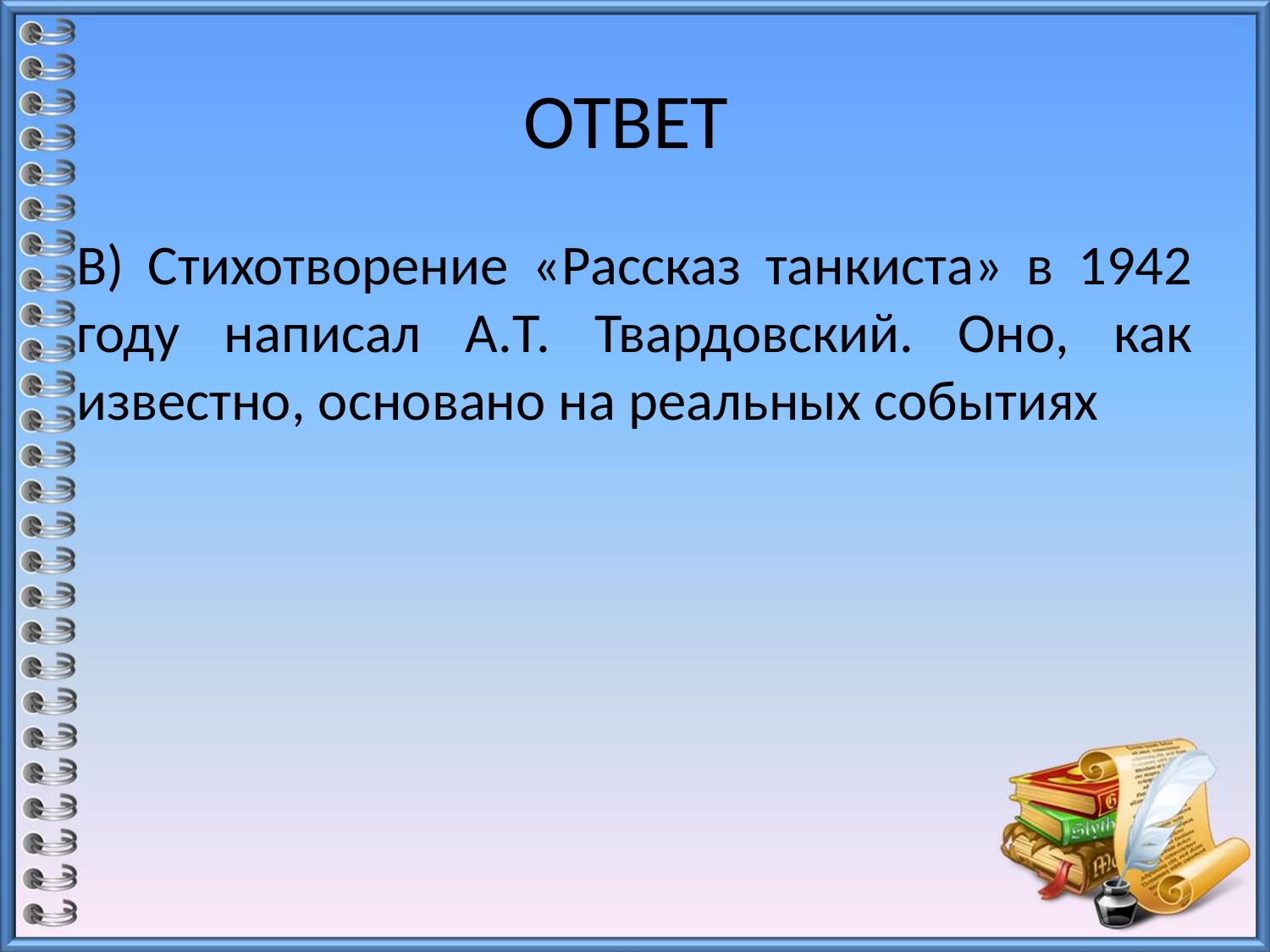

# ОТВЕТ
В) Стихотворение «Рассказ танкиста» в 1942 году написал А.Т. Твардовский. Оно, как известно, основано на реальных событиях